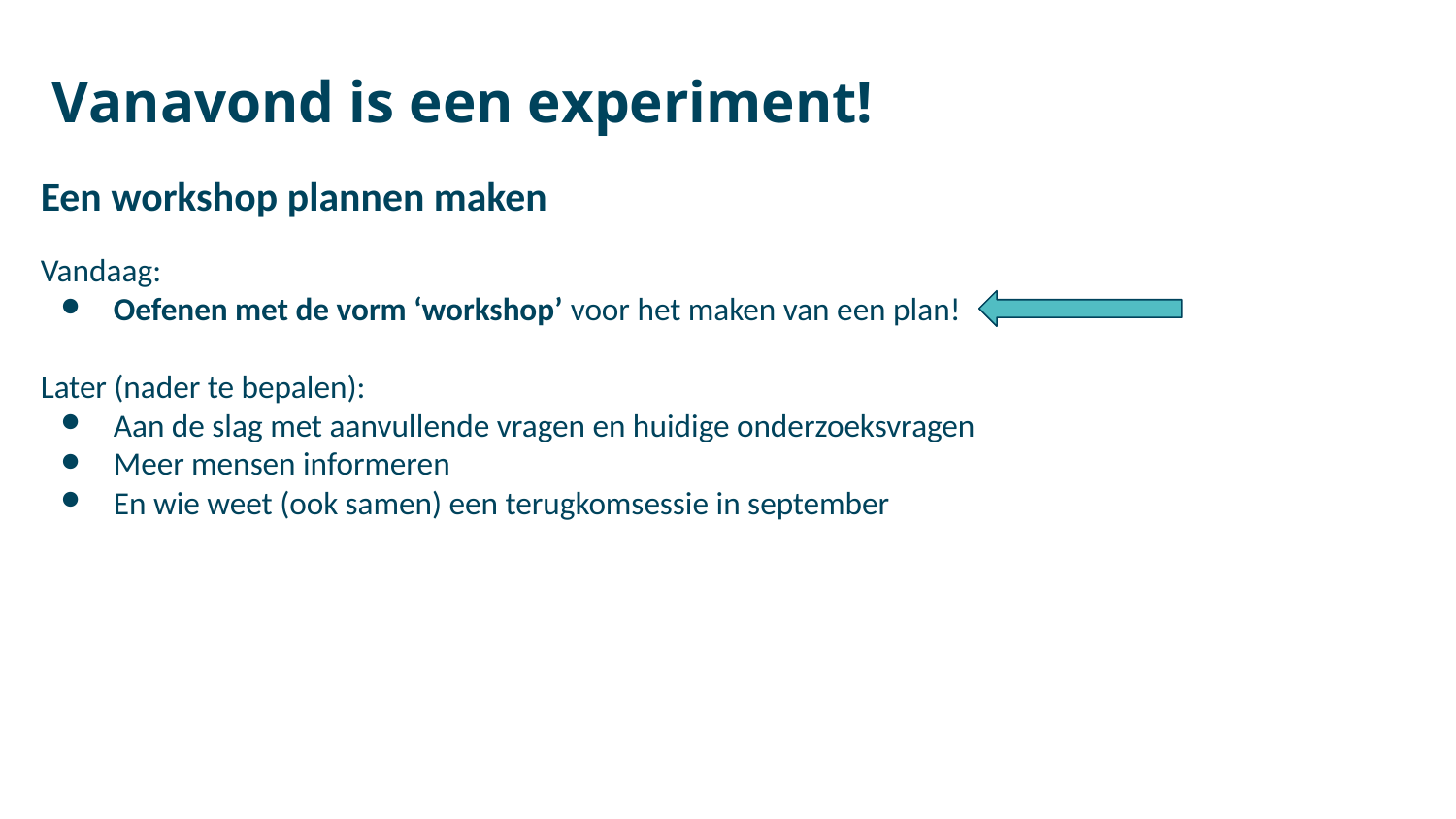

# Vanavond is een experiment!

Een workshop plannen maken

Vandaag:
Oefenen met de vorm ‘workshop’ voor het maken van een plan!

Later (nader te bepalen):
Aan de slag met aanvullende vragen en huidige onderzoeksvragen
Meer mensen informeren
En wie weet (ook samen) een terugkomsessie in september